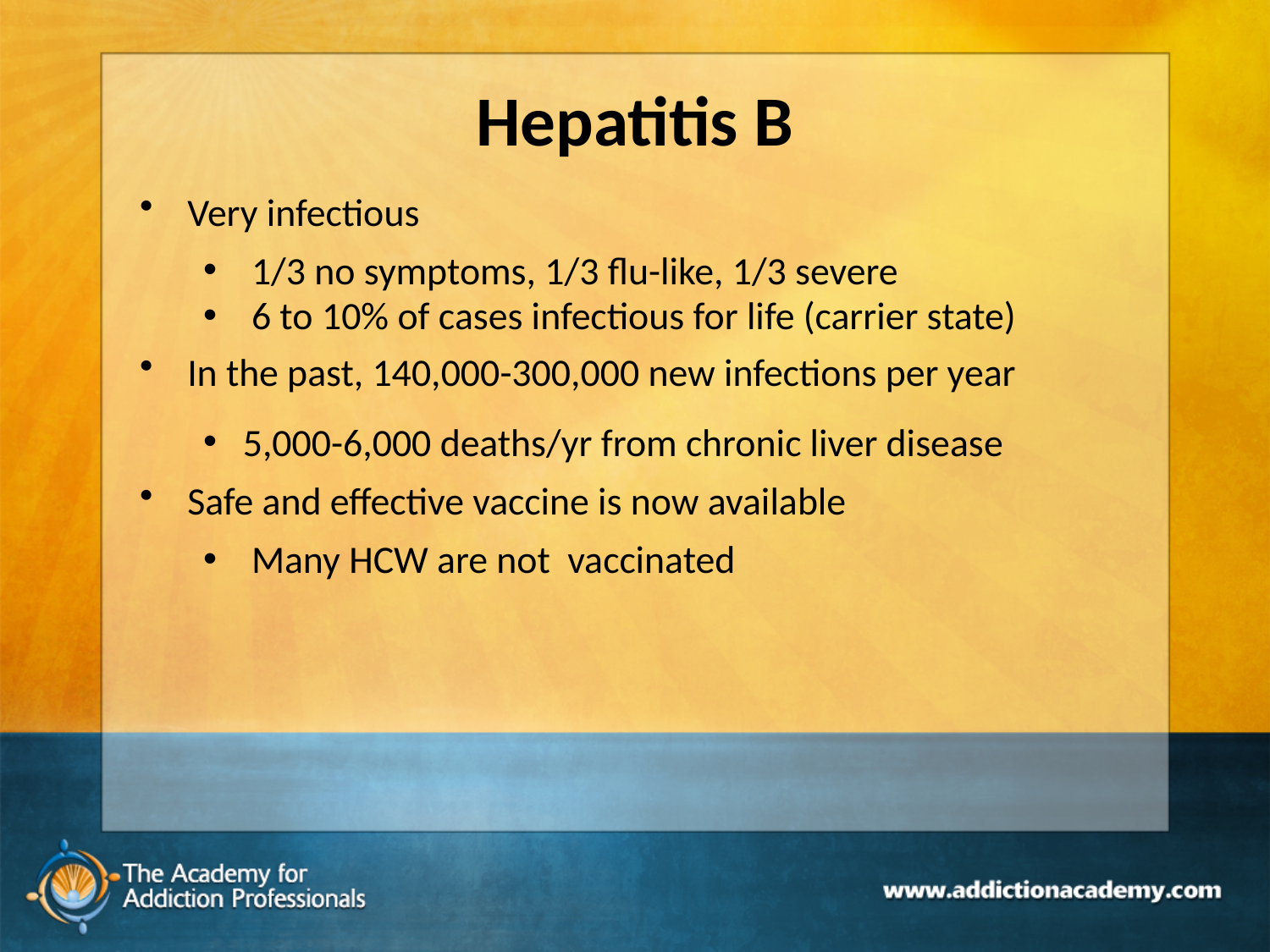

# Hepatitis B
Very infectious
 1/3 no symptoms, 1/3 flu-like, 1/3 severe
 6 to 10% of cases infectious for life (carrier state)
In the past, 140,000-300,000 new infections per year
5,000-6,000 deaths/yr from chronic liver disease
Safe and effective vaccine is now available
 Many HCW are not  vaccinated